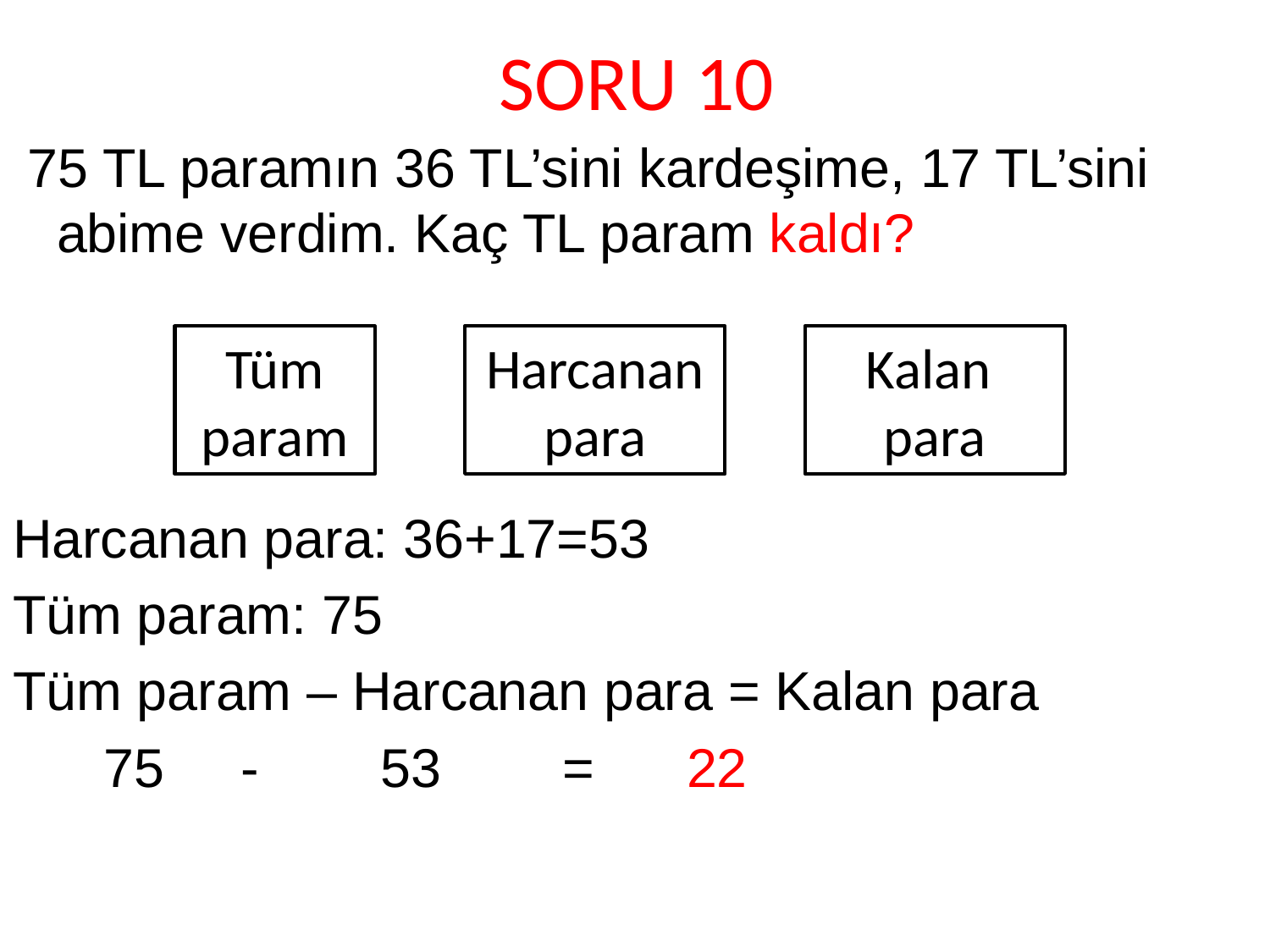

# SORU 10
 75 TL paramın 36 TL’sini kardeşime, 17 TL’sini abime verdim. Kaç TL param kaldı?

Harcanan para: 36+17=53
Tüm param: 75
Tüm param – Harcanan para = Kalan para
      75     -        53        =      22

Tüm param
Harcanan para
Kalan  para